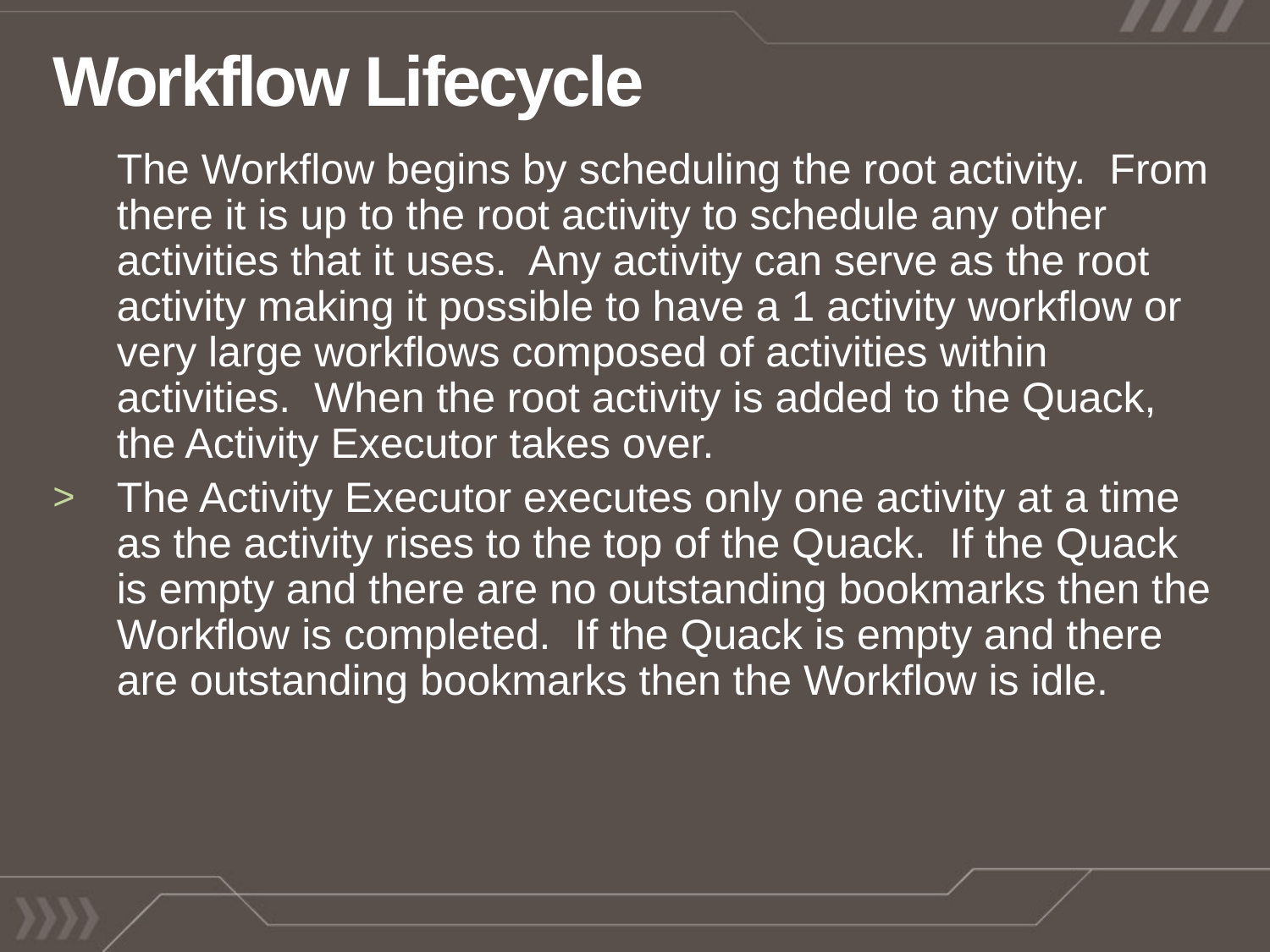

# Workflow Lifecycle
	The Workflow begins by scheduling the root activity.  From there it is up to the root activity to schedule any other activities that it uses.  Any activity can serve as the root activity making it possible to have a 1 activity workflow or very large workflows composed of activities within activities.  When the root activity is added to the Quack, the Activity Executor takes over.
The Activity Executor executes only one activity at a time as the activity rises to the top of the Quack.  If the Quack is empty and there are no outstanding bookmarks then the Workflow is completed.  If the Quack is empty and there are outstanding bookmarks then the Workflow is idle.